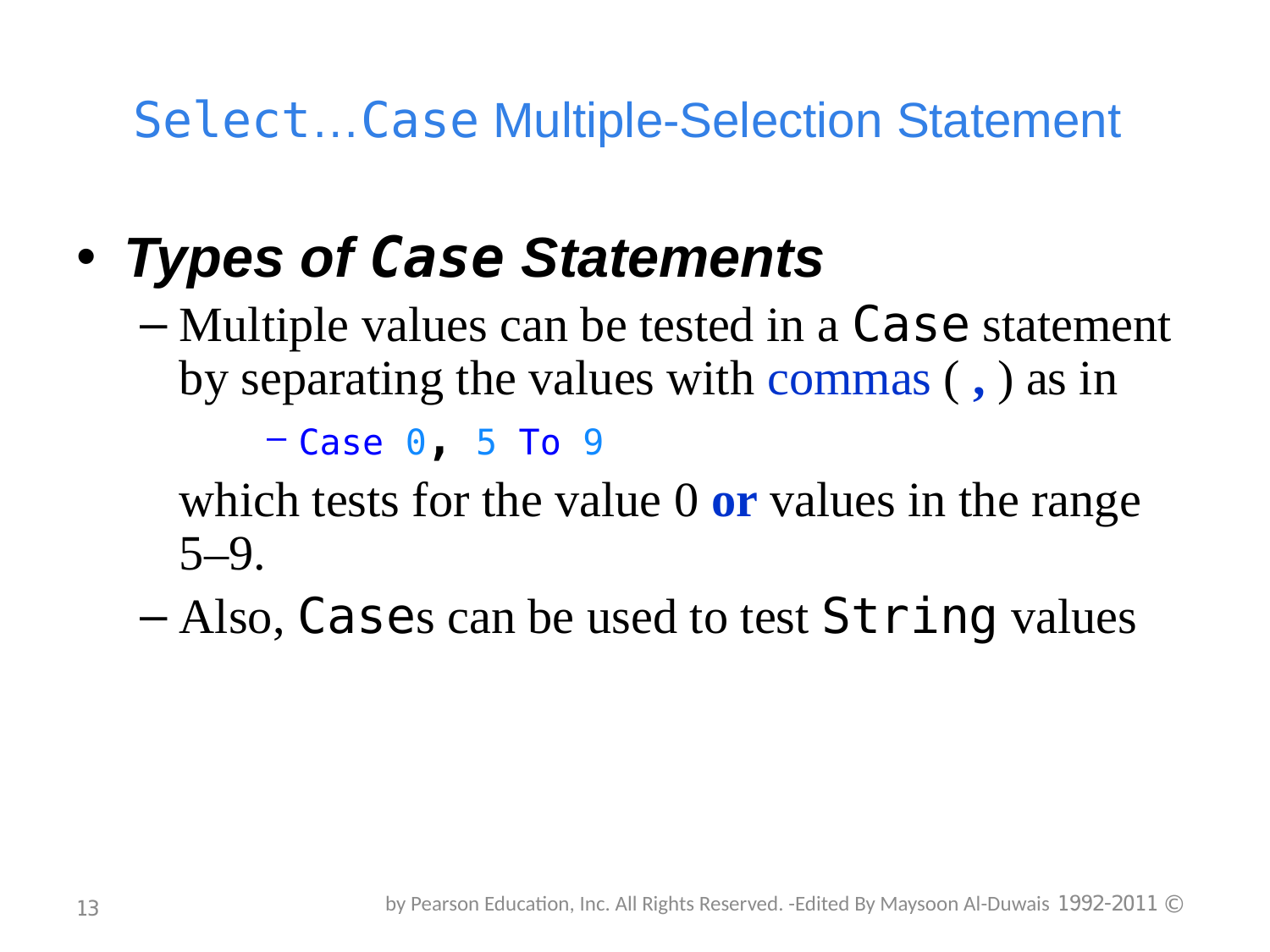

# Select…Case Multiple-Selection Statement
Types of Case Statements
Multiple values can be tested in a Case statement by separating the values with commas ( , ) as in
Case 0, 5 To 9
	which tests for the value 0 or values in the range 5–9.
Also, Cases can be used to test String values
13
© 1992-2011 by Pearson Education, Inc. All Rights Reserved. -Edited By Maysoon Al-Duwais